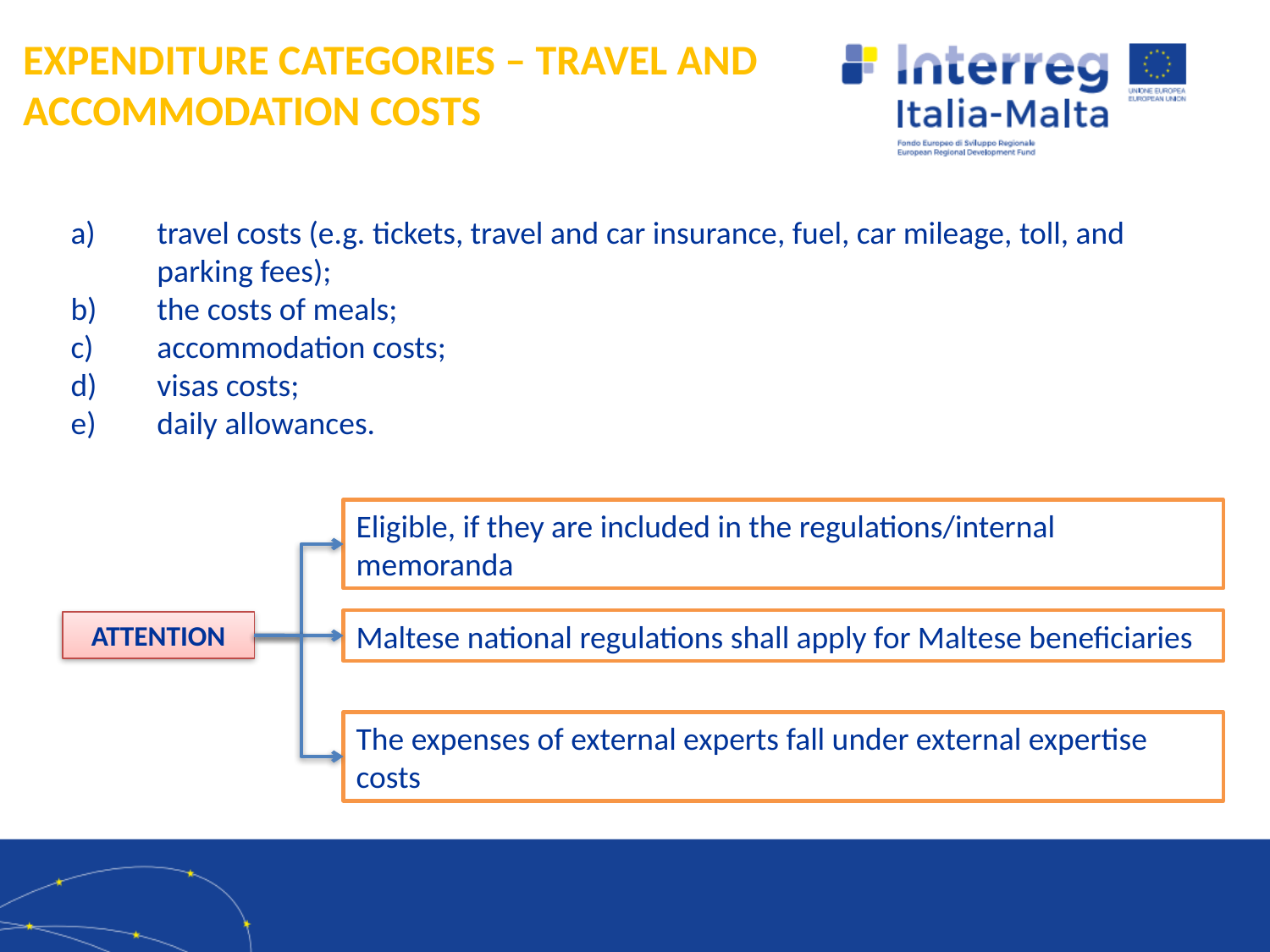

EXPENDITURE CATEGORIES – TRAVEL AND ACCOMMODATION COSTS
a)	travel costs (e.g. tickets, travel and car insurance, fuel, car mileage, toll, and parking fees);
b)	the costs of meals;
c)	accommodation costs;
d)	visas costs;
e)	daily allowances.
Eligible, if they are included in the regulations/internal memoranda
Maltese national regulations shall apply for Maltese beneficiaries
ATTENTION
The expenses of external experts fall under external expertise costs